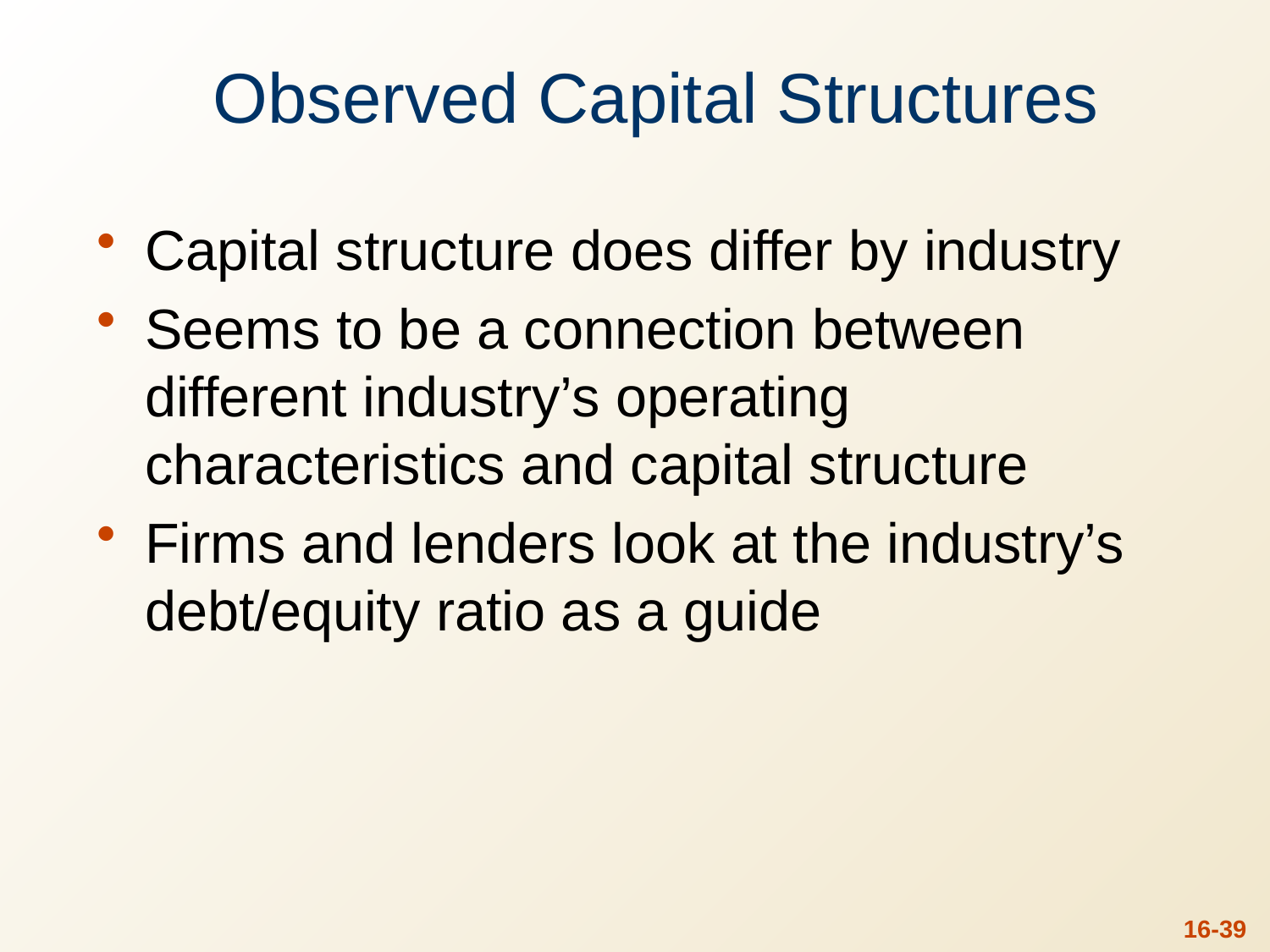

# Observed Capital Structures
Capital structure does differ by industry
Seems to be a connection between different industry’s operating characteristics and capital structure
Firms and lenders look at the industry’s debt/equity ratio as a guide
16-39